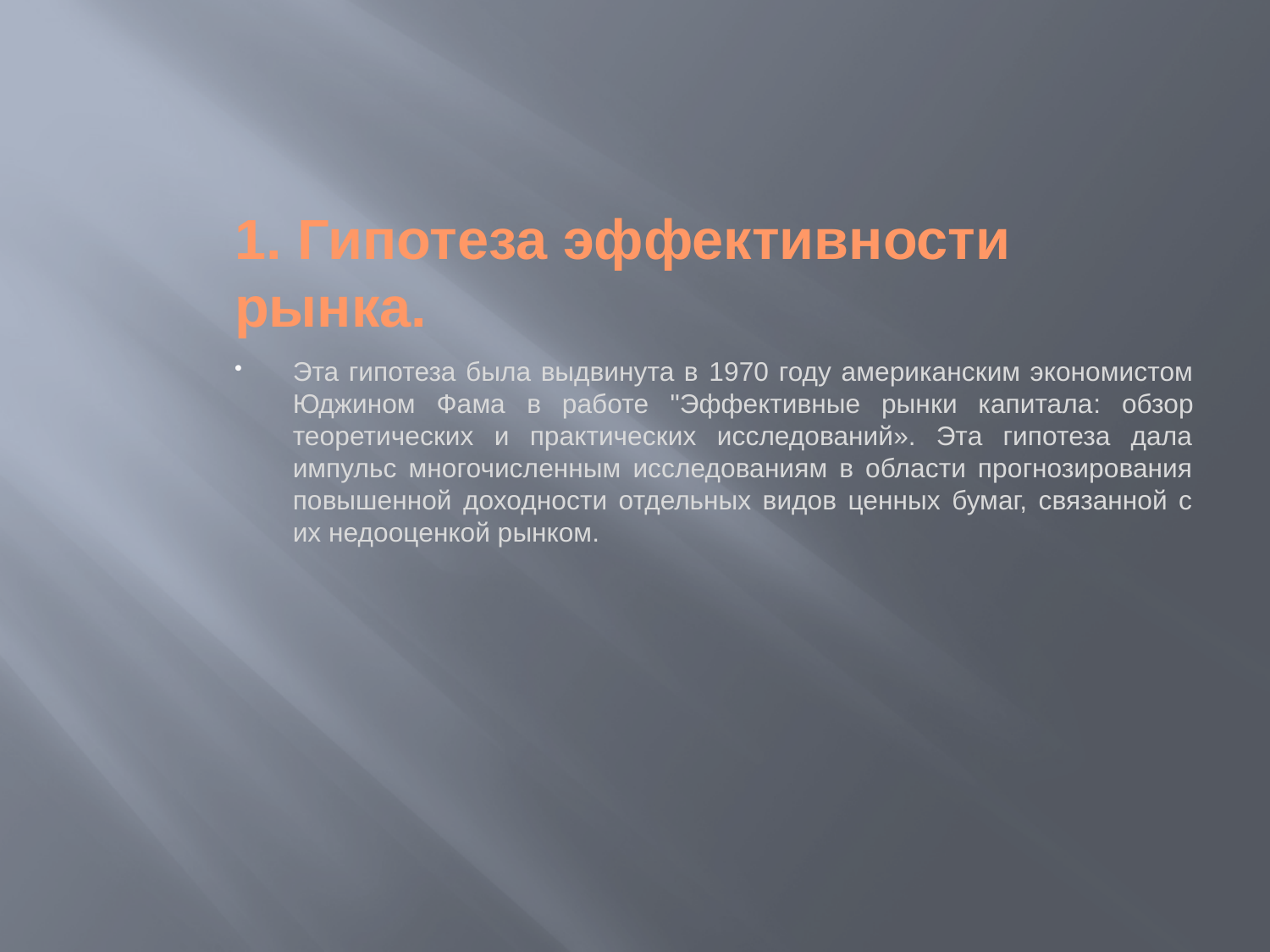

1. Гипотеза эффективности рынка.
Эта гипотеза была выдвинута в 1970 году американским экономистом Юджином Фама в работе "Эффективные рынки капитала: обзор теоретических и практических исследований». Эта гипотеза дала импульс многочисленным исследованиям в области прогнозирования повышенной доходности отдельных видов ценных бумаг, связанной с их недооценкой рынком.